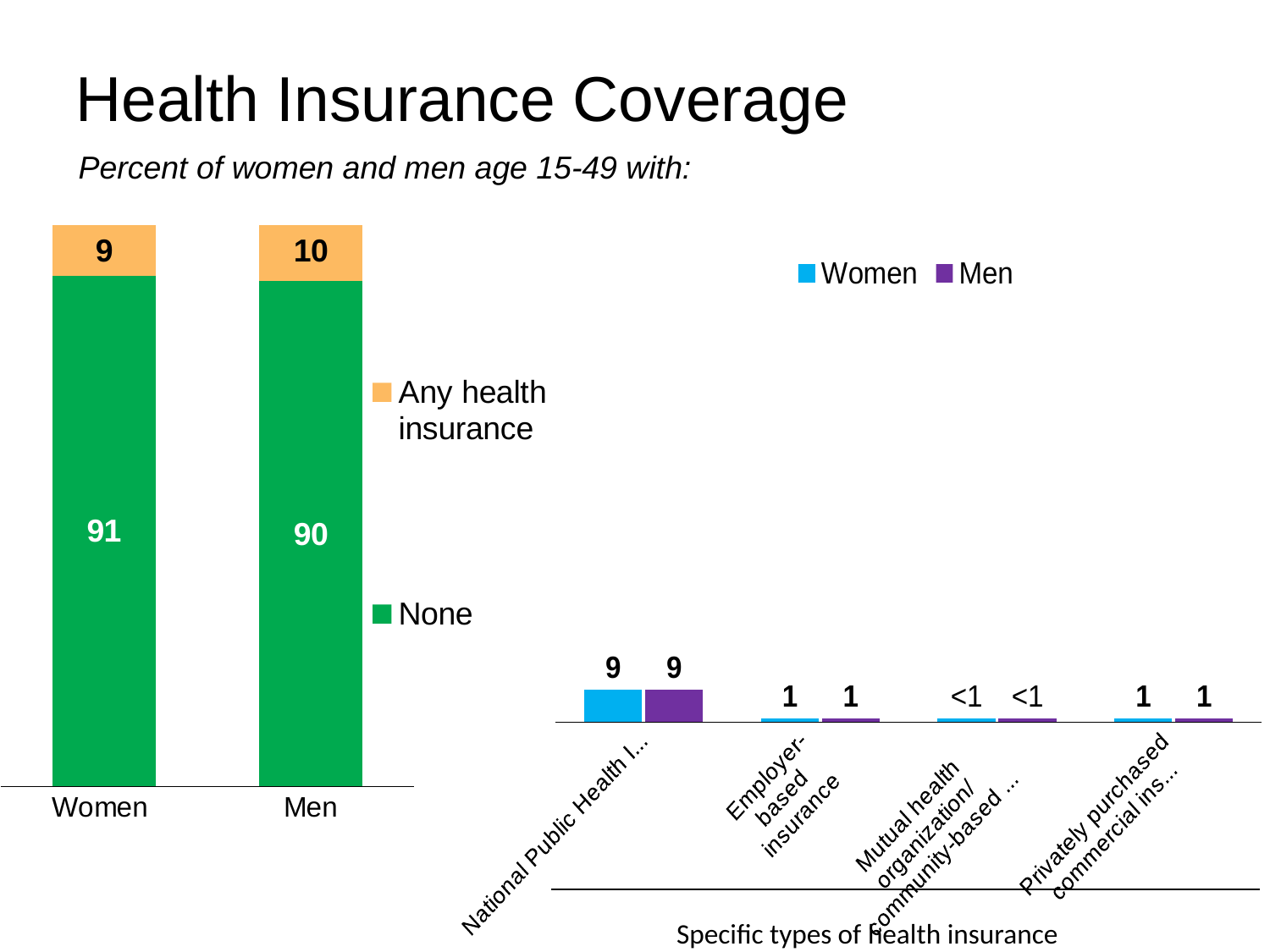

# Health Insurance Coverage
Percent of women and men age 15-49 with:

### Chart

| Category | None | Any health insurance |
|---|---|---|
| Women  | 91.0 | 9.0 |
| Men | 90.0 | 10.0 |

### Chart

| Category | Women | Men |
|---|---|---|
| National Public Health Insurance (NHIMA) | 9.0 | 9.0 |
| Employer-
based
insurance | 1.0 | 1.0 |
| Mutual health
 organization/
community-based
insurance | 1.0 | 1.0 |
| Privately purchased
 commercial insurance | 1.0 | 1.0 |
Specific types of health insurance